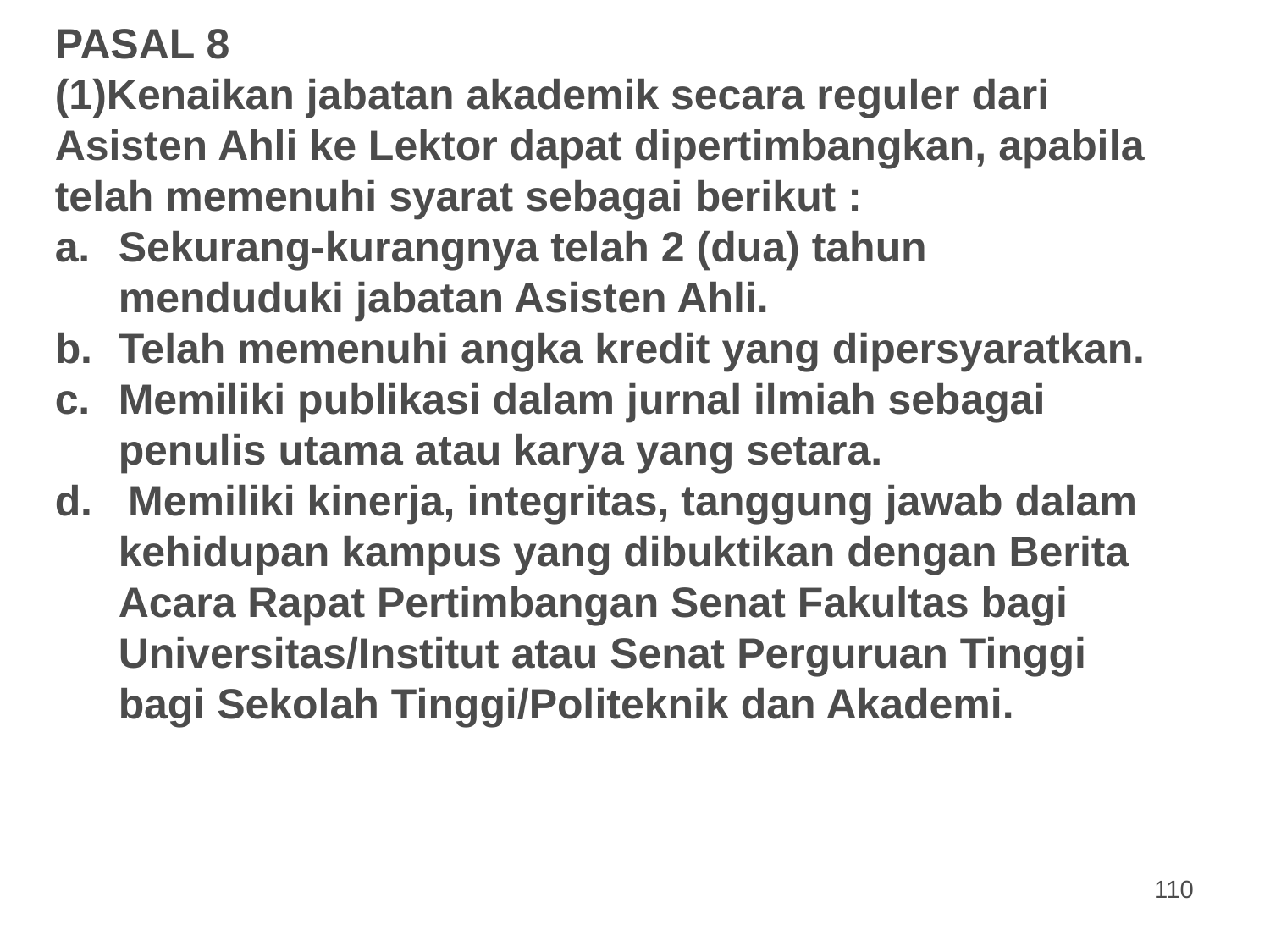

PASAL 8
(1)Kenaikan jabatan akademik secara reguler dari Asisten Ahli ke Lektor dapat dipertimbangkan, apabila telah memenuhi syarat sebagai berikut :
Sekurang-kurangnya telah 2 (dua) tahun menduduki jabatan Asisten Ahli.
Telah memenuhi angka kredit yang dipersyaratkan.
Memiliki publikasi dalam jurnal ilmiah sebagai penulis utama atau karya yang setara.
d.   Memiliki kinerja, integritas, tanggung jawab dalam kehidupan kampus yang dibuktikan dengan Berita Acara Rapat Pertimbangan Senat Fakultas bagi Universitas/Institut atau Senat Perguruan Tinggi bagi Sekolah Tinggi/Politeknik dan Akademi.
110